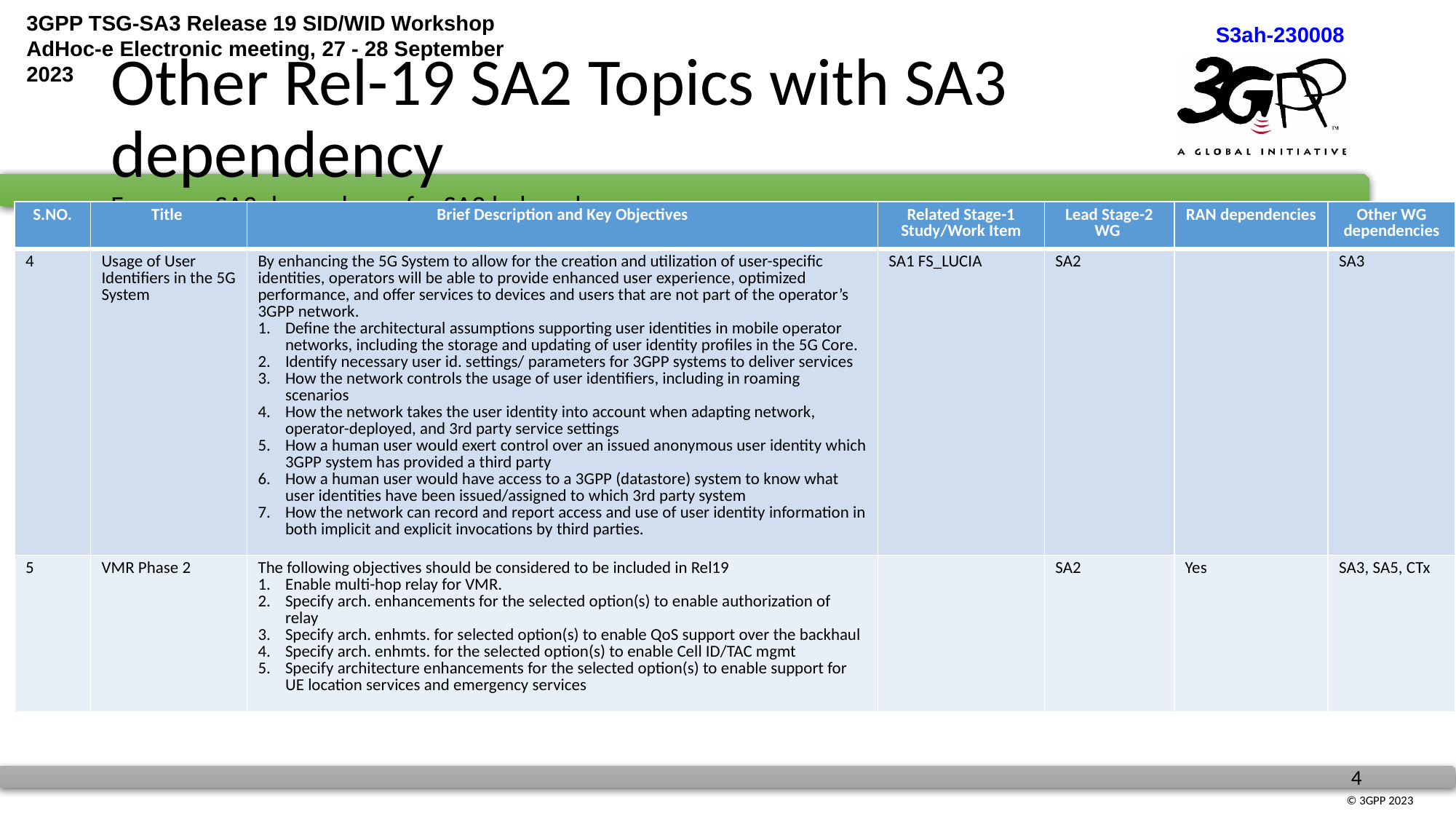

# Other Rel-19 SA2 Topics with SA3 dependency Focus on SA3 dependency for SA2 led work
| S.NO. | Title | Brief Description and Key Objectives | Related Stage-1 Study/Work Item | Lead Stage-2 WG | RAN dependencies | Other WG dependencies |
| --- | --- | --- | --- | --- | --- | --- |
| 4 | Usage of User Identifiers in the 5G System | By enhancing the 5G System to allow for the creation and utilization of user-specific identities, operators will be able to provide enhanced user experience, optimized performance, and offer services to devices and users that are not part of the operator’s 3GPP network. Define the architectural assumptions supporting user identities in mobile operator networks, including the storage and updating of user identity profiles in the 5G Core. Identify necessary user id. settings/ parameters for 3GPP systems to deliver services How the network controls the usage of user identifiers, including in roaming scenarios How the network takes the user identity into account when adapting network, operator-deployed, and 3rd party service settings How a human user would exert control over an issued anonymous user identity which 3GPP system has provided a third party How a human user would have access to a 3GPP (datastore) system to know what user identities have been issued/assigned to which 3rd party system How the network can record and report access and use of user identity information in both implicit and explicit invocations by third parties. | SA1 FS\_LUCIA | SA2 |  | SA3 |
| 5 | VMR Phase 2 | The following objectives should be considered to be included in Rel19 Enable multi-hop relay for VMR. Specify arch. enhancements for the selected option(s) to enable authorization of relay Specify arch. enhmts. for selected option(s) to enable QoS support over the backhaul Specify arch. enhmts. for the selected option(s) to enable Cell ID/TAC mgmt Specify architecture enhancements for the selected option(s) to enable support for UE location services and emergency services |  | SA2 | Yes | SA3, SA5, CTx |